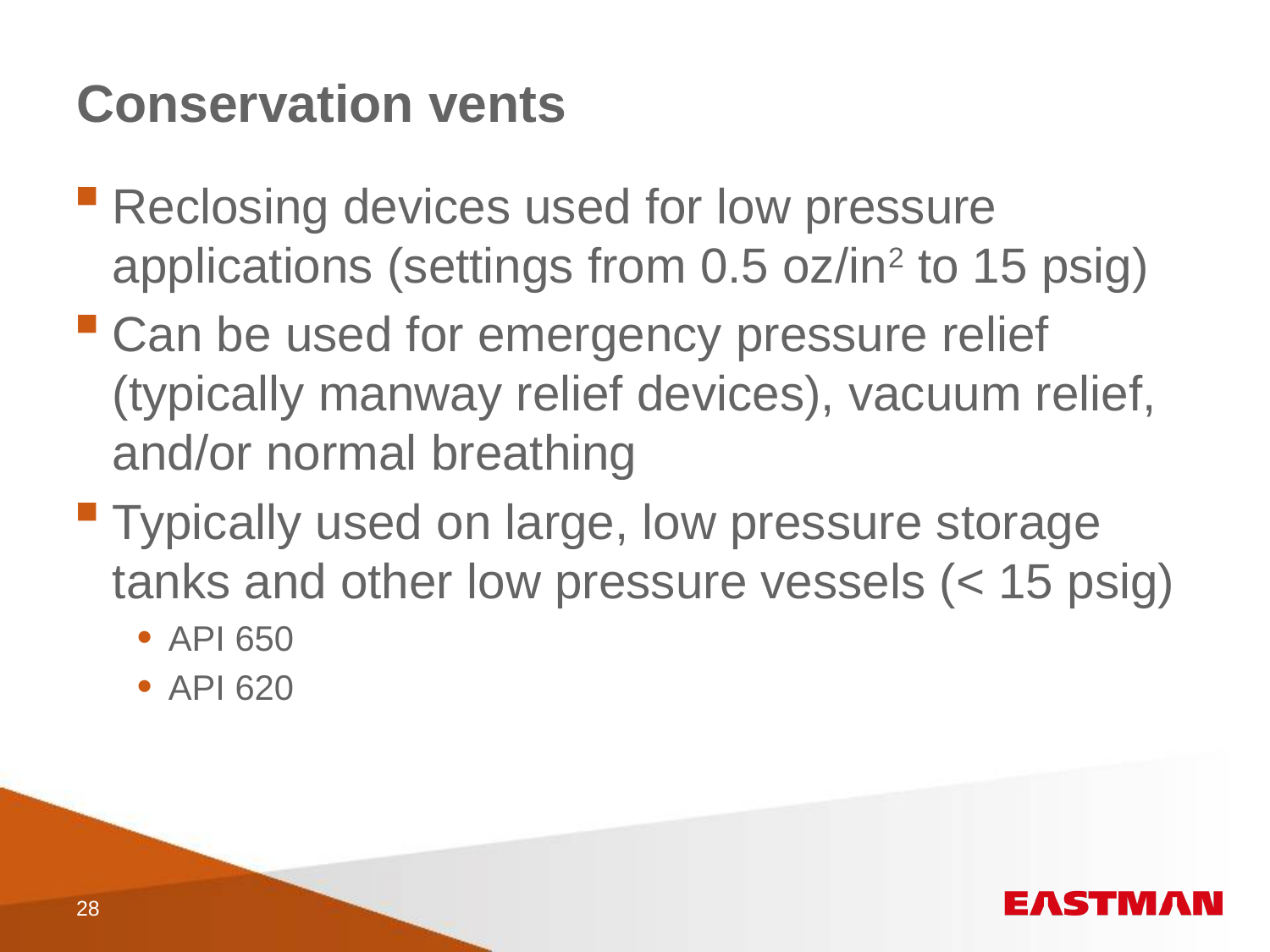

# Conservation vents
Reclosing devices used for low pressure applications (settings from 0.5 oz/in2 to 15 psig)
Can be used for emergency pressure relief (typically manway relief devices), vacuum relief, and/or normal breathing
Typically used on large, low pressure storage tanks and other low pressure vessels (< 15 psig)
API 650
API 620

28